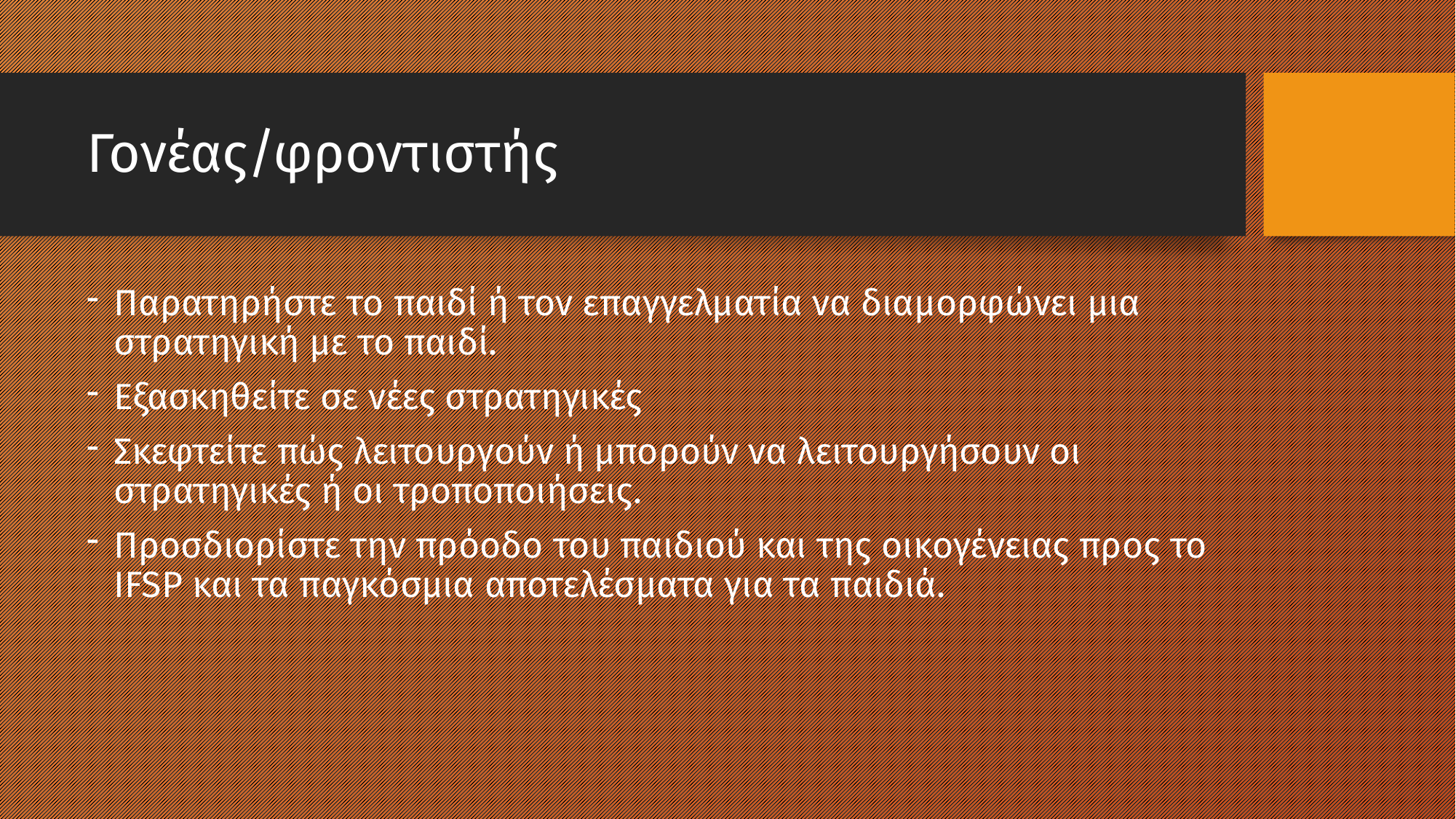

# Γονέας/φροντιστής
Παρατηρήστε το παιδί ή τον επαγγελματία να διαμορφώνει μια στρατηγική με το παιδί.
Εξασκηθείτε σε νέες στρατηγικές
Σκεφτείτε πώς λειτουργούν ή μπορούν να λειτουργήσουν οι στρατηγικές ή οι τροποποιήσεις.
Προσδιορίστε την πρόοδο του παιδιού και της οικογένειας προς το IFSP και τα παγκόσμια αποτελέσματα για τα παιδιά.